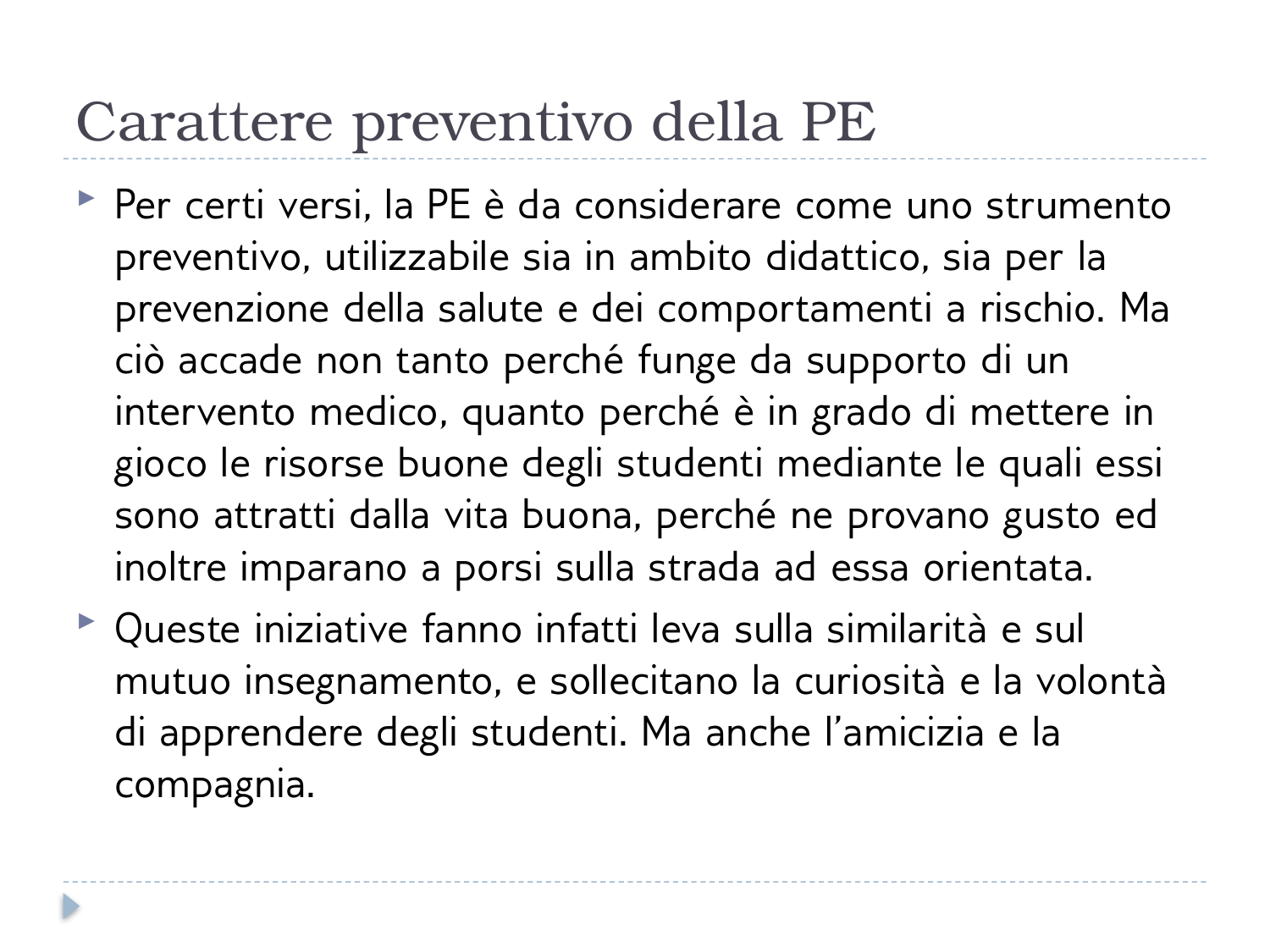

# Carattere preventivo della PE
Per certi versi, la PE è da considerare come uno strumento preventivo, utilizzabile sia in ambito didattico, sia per la prevenzione della salute e dei comportamenti a rischio. Ma ciò accade non tanto perché funge da supporto di un intervento medico, quanto perché è in grado di mettere in gioco le risorse buone degli studenti mediante le quali essi sono attratti dalla vita buona, perché ne provano gusto ed inoltre imparano a porsi sulla strada ad essa orientata.
Queste iniziative fanno infatti leva sulla similarità e sul mutuo insegnamento, e sollecitano la curiosità e la volontà di apprendere degli studenti. Ma anche l’amicizia e la compagnia.